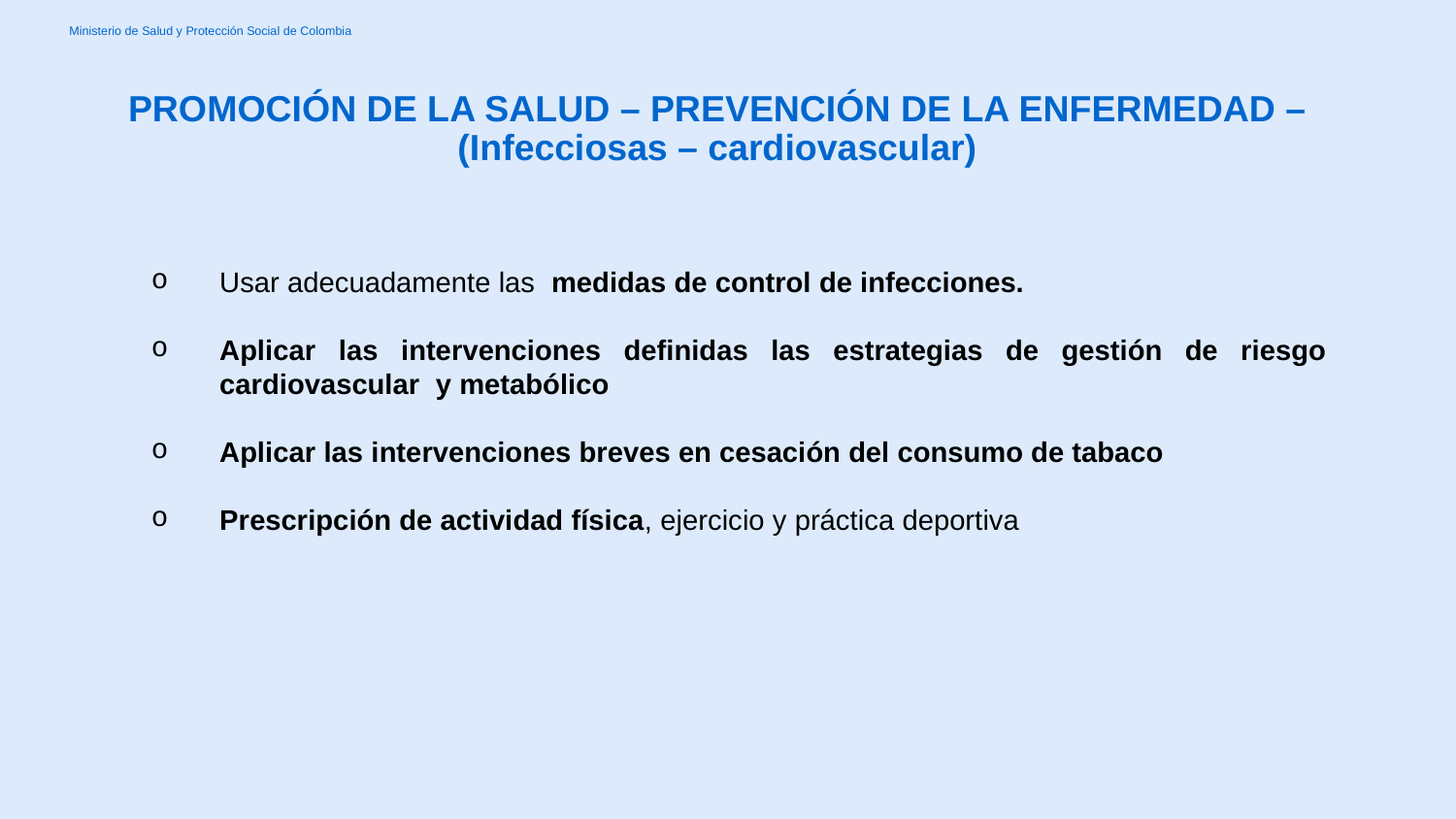

PROMOCIÓN DE LA SALUD – PREVENCIÓN DE LA ENFERMEDAD – (Infecciosas – cardiovascular)
Usar adecuadamente las  medidas de control de infecciones.

Aplicar las intervenciones definidas las estrategias de gestión de riesgo cardiovascular  y metabólico

Aplicar las intervenciones breves en cesación del consumo de tabaco

Prescripción de actividad física, ejercicio y práctica deportiva